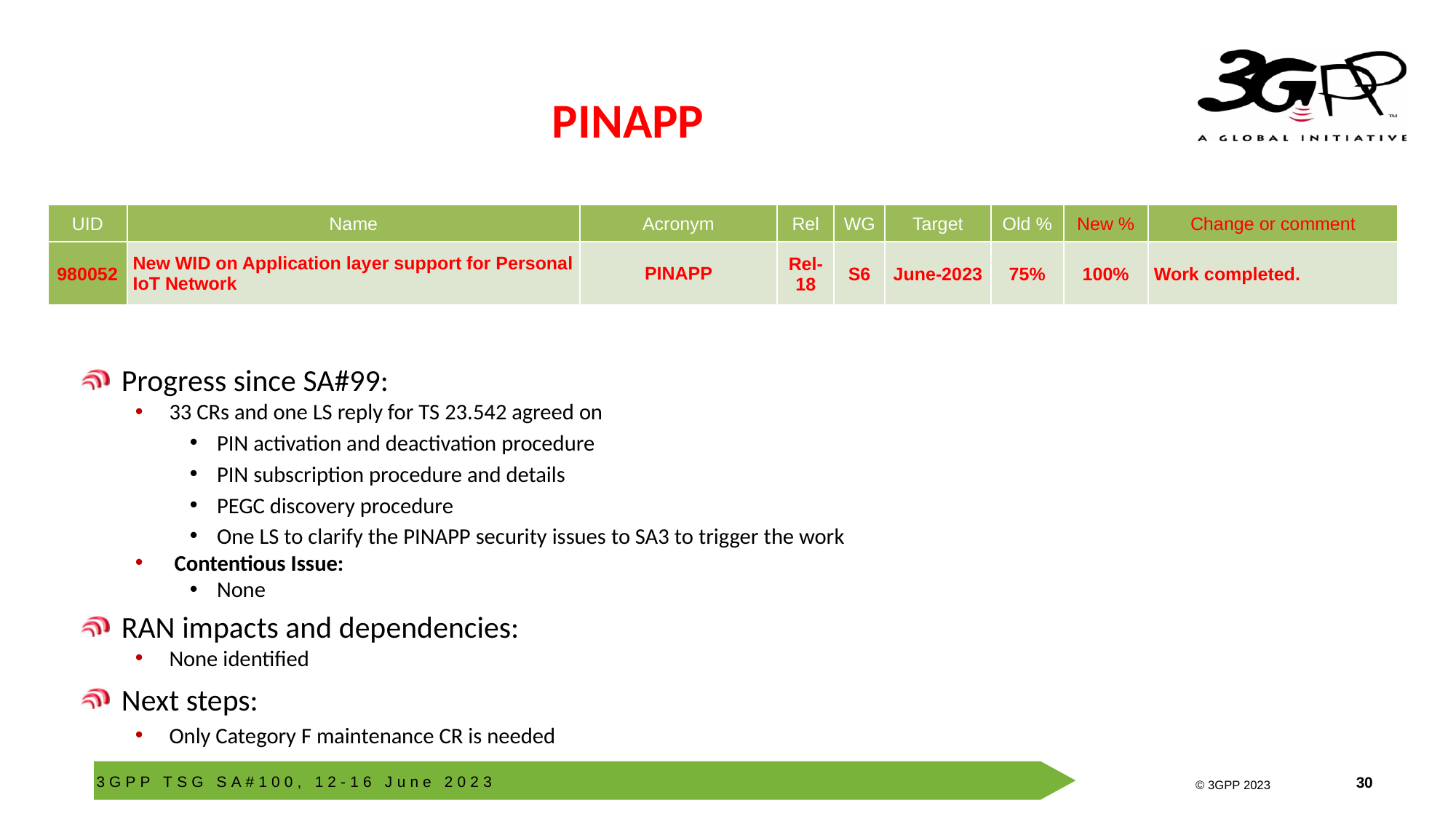

# PINAPP
| UID | Name | Acronym | Rel | WG | Target | Old % | New % | Change or comment |
| --- | --- | --- | --- | --- | --- | --- | --- | --- |
| 980052 | New WID on Application layer support for Personal IoT Network | PINAPP | Rel-18 | S6 | June-2023 | 75% | 100% | Work completed. |
Progress since SA#99:
33 CRs and one LS reply for TS 23.542 agreed on
PIN activation and deactivation procedure
PIN subscription procedure and details
PEGC discovery procedure
One LS to clarify the PINAPP security issues to SA3 to trigger the work
 Contentious Issue:
None
RAN impacts and dependencies:
None identified
Next steps:
Only Category F maintenance CR is needed